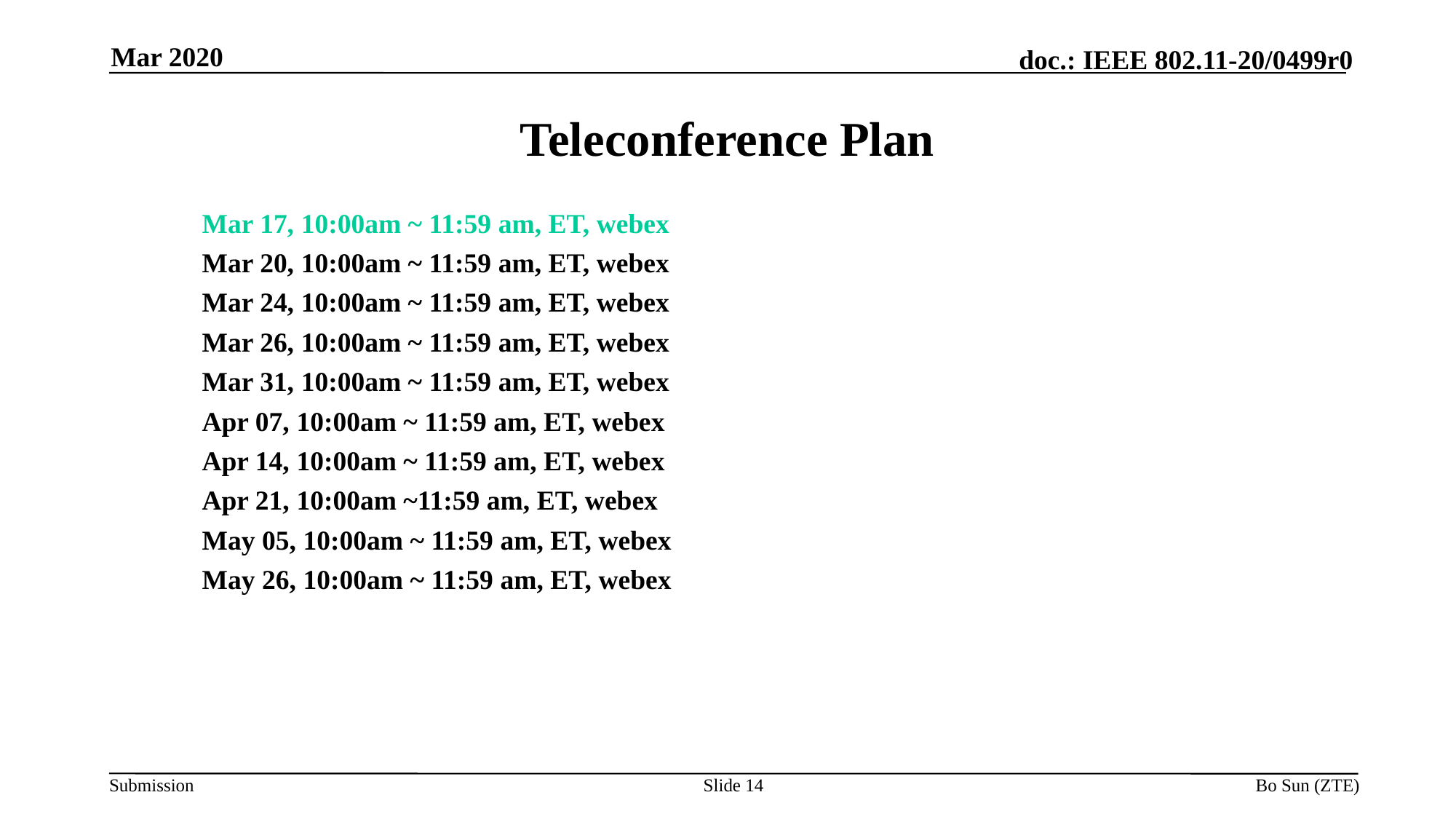

Mar 2020
# Teleconference Plan
Mar 17, 10:00am ~ 11:59 am, ET, webex
Mar 20, 10:00am ~ 11:59 am, ET, webex
Mar 24, 10:00am ~ 11:59 am, ET, webex
Mar 26, 10:00am ~ 11:59 am, ET, webex
Mar 31, 10:00am ~ 11:59 am, ET, webex
Apr 07, 10:00am ~ 11:59 am, ET, webex
Apr 14, 10:00am ~ 11:59 am, ET, webex
Apr 21, 10:00am ~11:59 am, ET, webex
May 05, 10:00am ~ 11:59 am, ET, webex
May 26, 10:00am ~ 11:59 am, ET, webex
Slide 14
Bo Sun (ZTE)